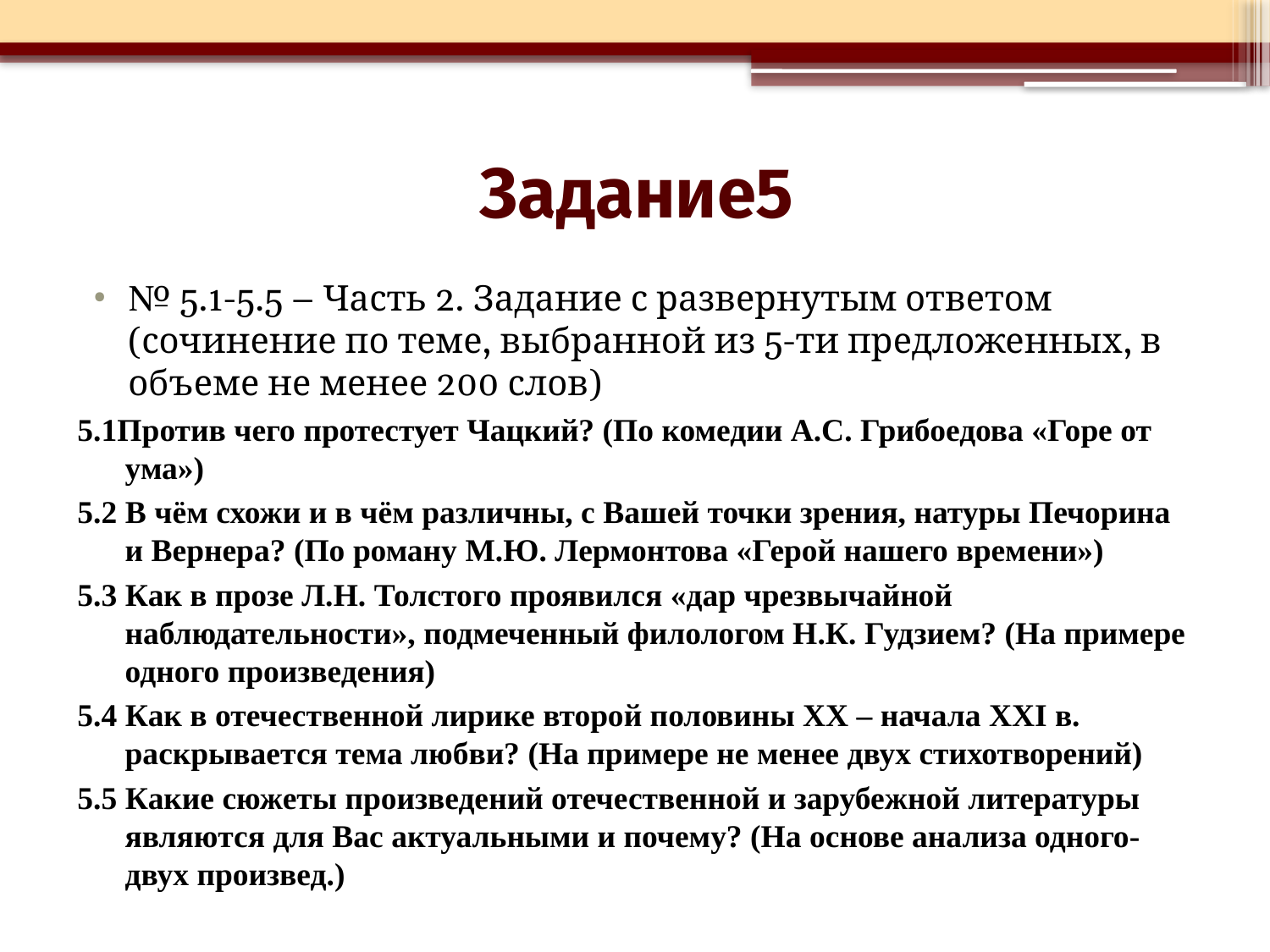

# Задание5
№ 5.1-5.5 – Часть 2. Задание с развернутым ответом (сочинение по теме, выбранной из 5-ти предложенных, в объеме не менее 200 слов)
5.1Против чего протестует Чацкий? (По комедии А.С. Грибоедова «Горе от ума»)
5.2 В чём схожи и в чём различны, с Вашей точки зрения, натуры Печорина и Вернера? (По роману М.Ю. Лермонтова «Герой нашего времени»)
5.3 Как в прозе Л.Н. Толстого проявился «дар чрезвычайной наблюдательности», подмеченный филологом Н.К. Гудзием? (На примере одного произведения)
5.4 Как в отечественной лирике второй половины ХХ – начала XXI в. раскрывается тема любви? (На примере не менее двух стихотворений)
5.5 Какие сюжеты произведений отечественной и зарубежной литературы являются для Вас актуальными и почему? (На основе анализа одного-двух произвед.)